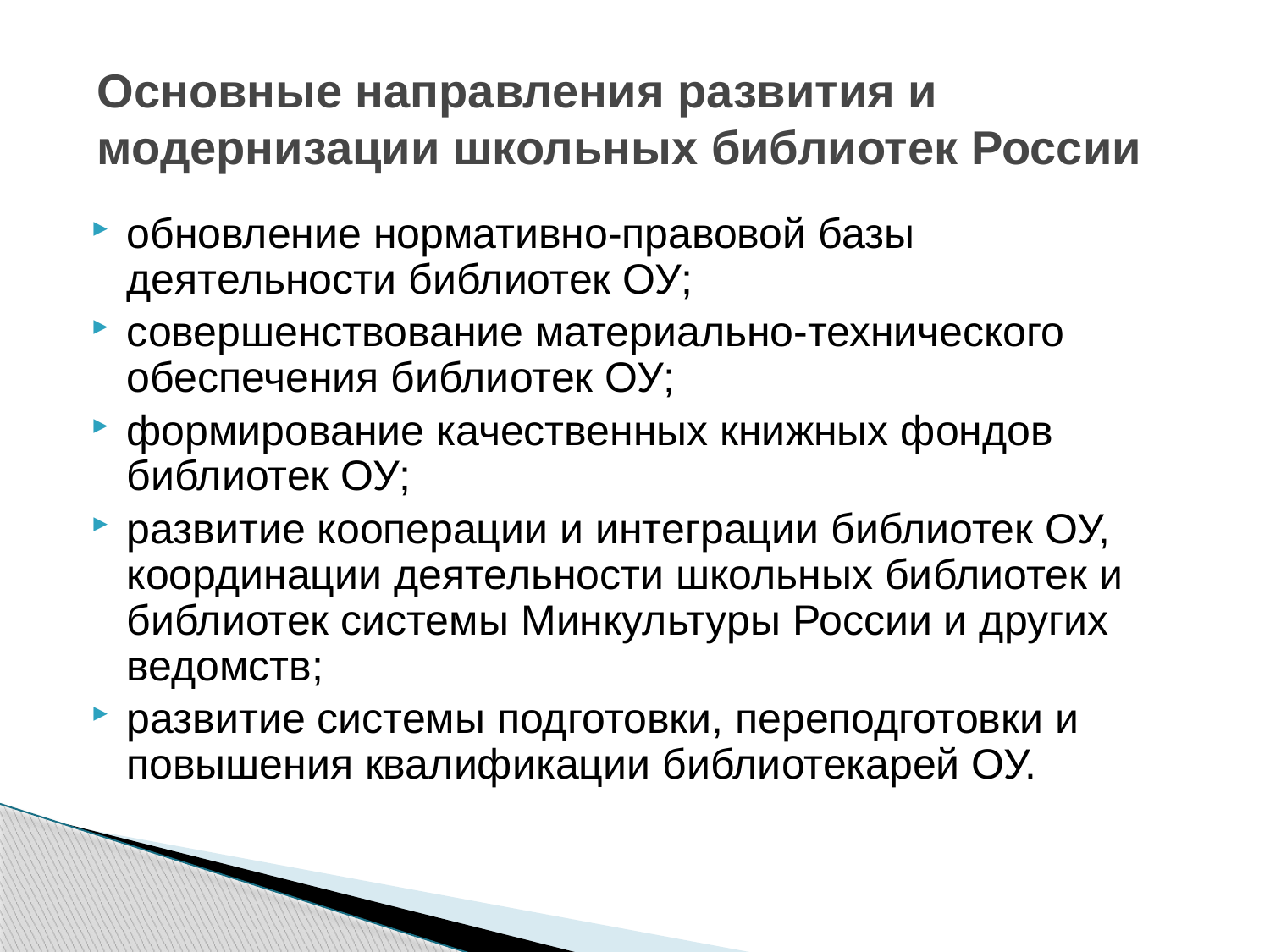

# Основные направления развития и модернизации школьных библиотек России
обновление нормативно-правовой базы деятельности библиотек ОУ;
совершенствование материально-технического обеспечения библиотек ОУ;
формирование качественных книжных фондов библиотек ОУ;
развитие кооперации и интеграции библиотек ОУ, координации деятельности школьных библиотек и библиотек системы Минкультуры России и других ведомств;
развитие системы подготовки, переподготовки и повышения квалификации библиотекарей ОУ.